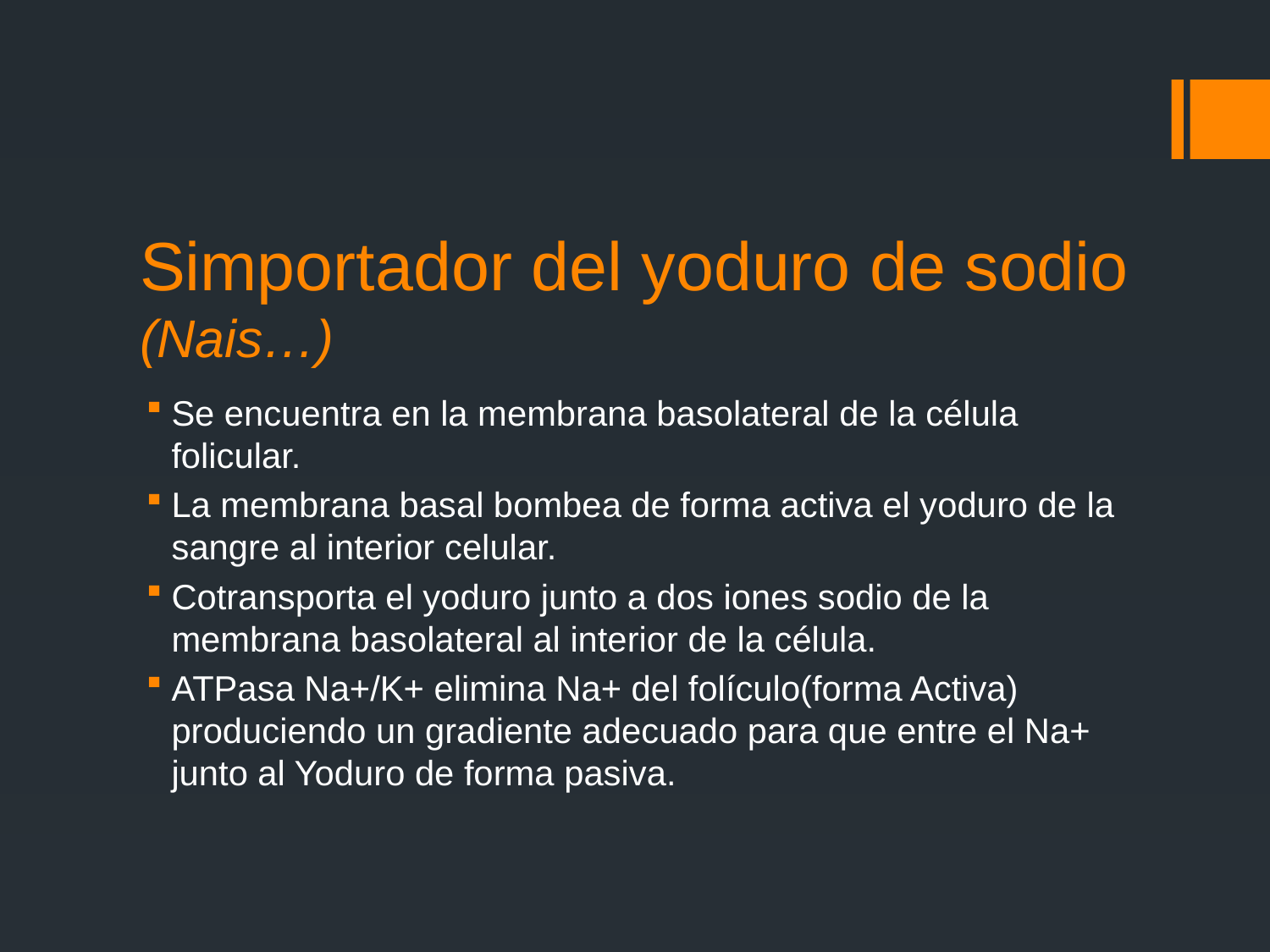

# Simportador del yoduro de sodio (Nais…)
Se encuentra en la membrana basolateral de la célula folicular.
La membrana basal bombea de forma activa el yoduro de la sangre al interior celular.
Cotransporta el yoduro junto a dos iones sodio de la membrana basolateral al interior de la célula.
ATPasa Na+/K+ elimina Na+ del folículo(forma Activa) produciendo un gradiente adecuado para que entre el Na+ junto al Yoduro de forma pasiva.